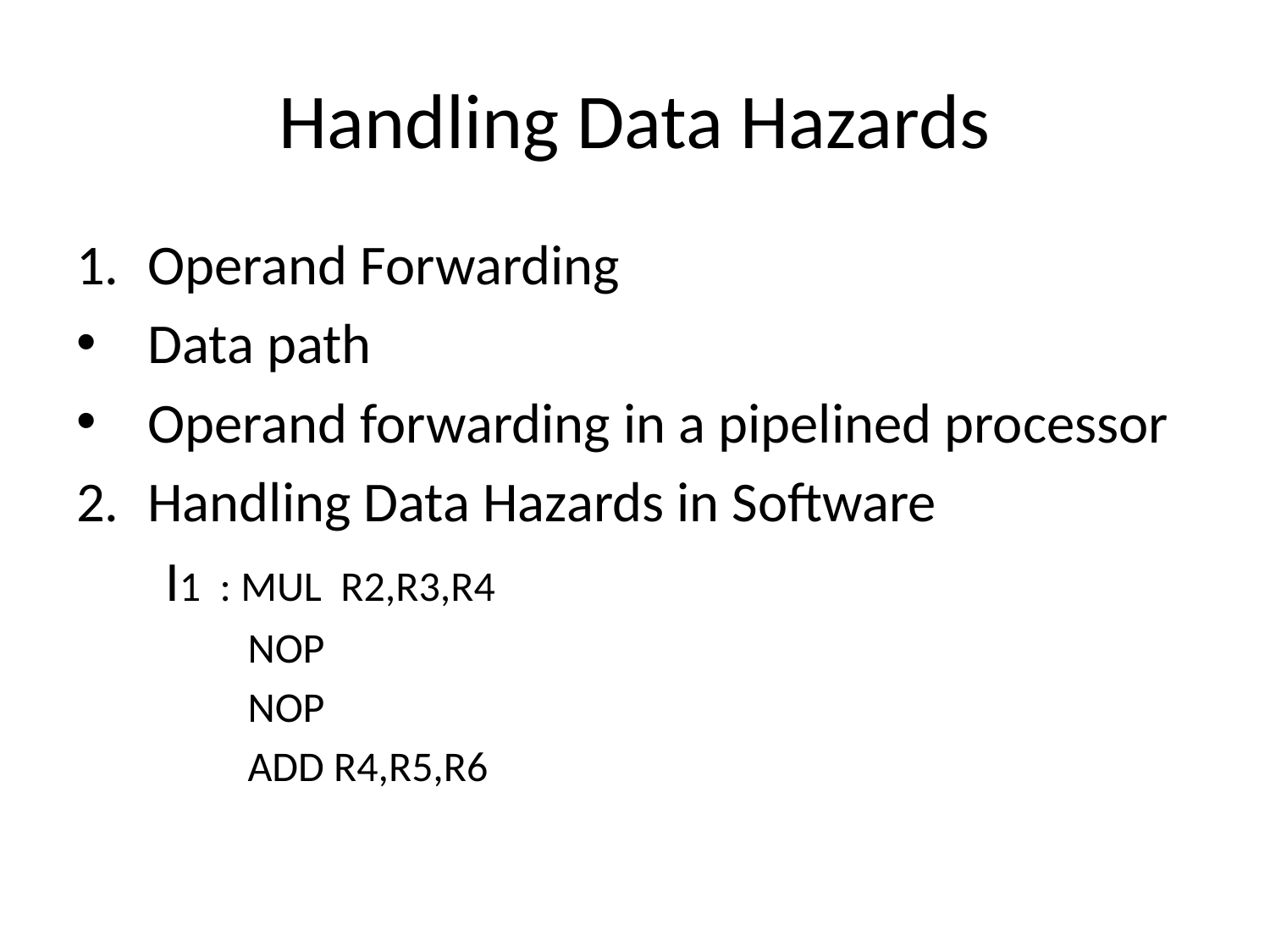

# Handling Data Hazards
Operand Forwarding
Data path
Operand forwarding in a pipelined processor
Handling Data Hazards in Software
       I1  : MUL  R2,R3,R4
                  NOP
                  NOP
                  ADD R4,R5,R6